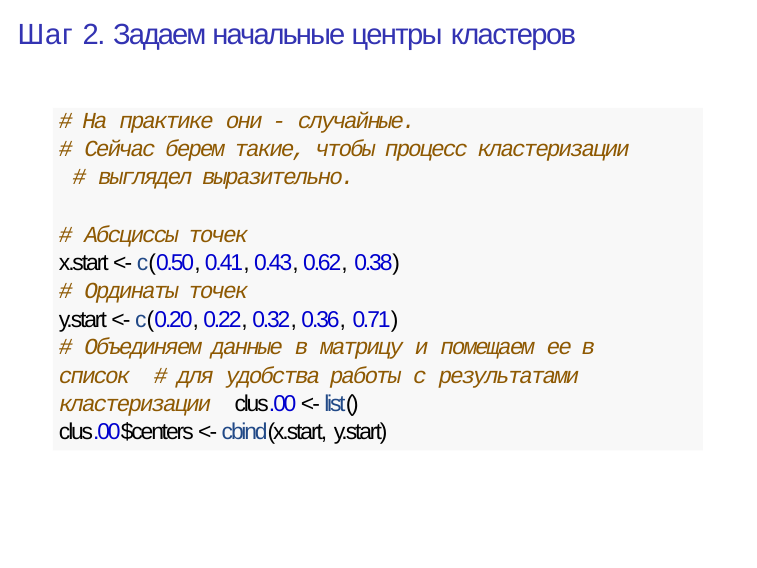

# Шаг 2. Задаем начальные центры кластеров
# На практике они - случайные.
# Сейчас берем такие, чтобы процесс кластеризации  # выглядел выразительно.

# Абсциссы точек
x.start <- c(0.50, 0.41, 0.43, 0.62, 0.38)
# Ординаты точек
y.start <- c(0.20, 0.22, 0.32, 0.36, 0.71)
# Объединяем данные в матрицу и помещаем ее в список  # для удобства работы с результатами кластеризации  clus.00 <- list()
clus.00$centers <- cbind(x.start, y.start)